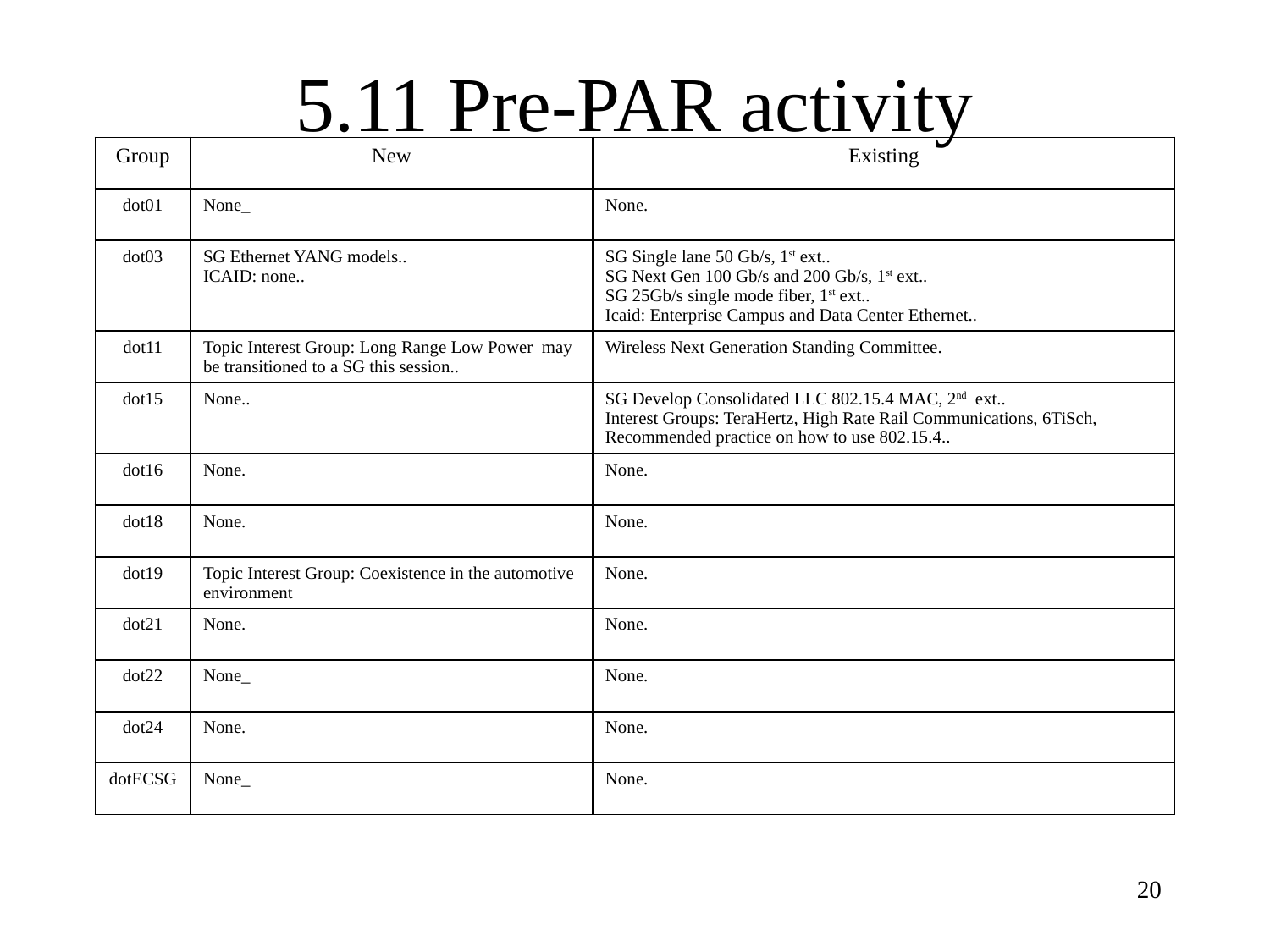

# 5.11 Pre-PAR activity
| Group | New | Existing |
| --- | --- | --- |
| dot01 | None\_ | None. |
| dot03 | SG Ethernet YANG models.. ICAID: none.. | SG Single lane 50 Gb/s, 1st ext.. SG Next Gen 100 Gb/s and 200 Gb/s, 1st ext.. SG 25Gb/s single mode fiber, 1st ext.. Icaid: Enterprise Campus and Data Center Ethernet.. |
| dot11 | Topic Interest Group: Long Range Low Power may be transitioned to a SG this session.. | Wireless Next Generation Standing Committee. |
| dot15 | None.. | SG Develop Consolidated LLC 802.15.4 MAC, 2nd ext.. Interest Groups: TeraHertz, High Rate Rail Communications, 6TiSch, Recommended practice on how to use 802.15.4.. |
| dot16 | None. | None. |
| dot18 | None. | None. |
| dot19 | Topic Interest Group: Coexistence in the automotive environment | None. |
| dot21 | None. | None. |
| dot22 | None\_ | None. |
| dot24 | None. | None. |
| dotECSG | None\_ | None. |
20